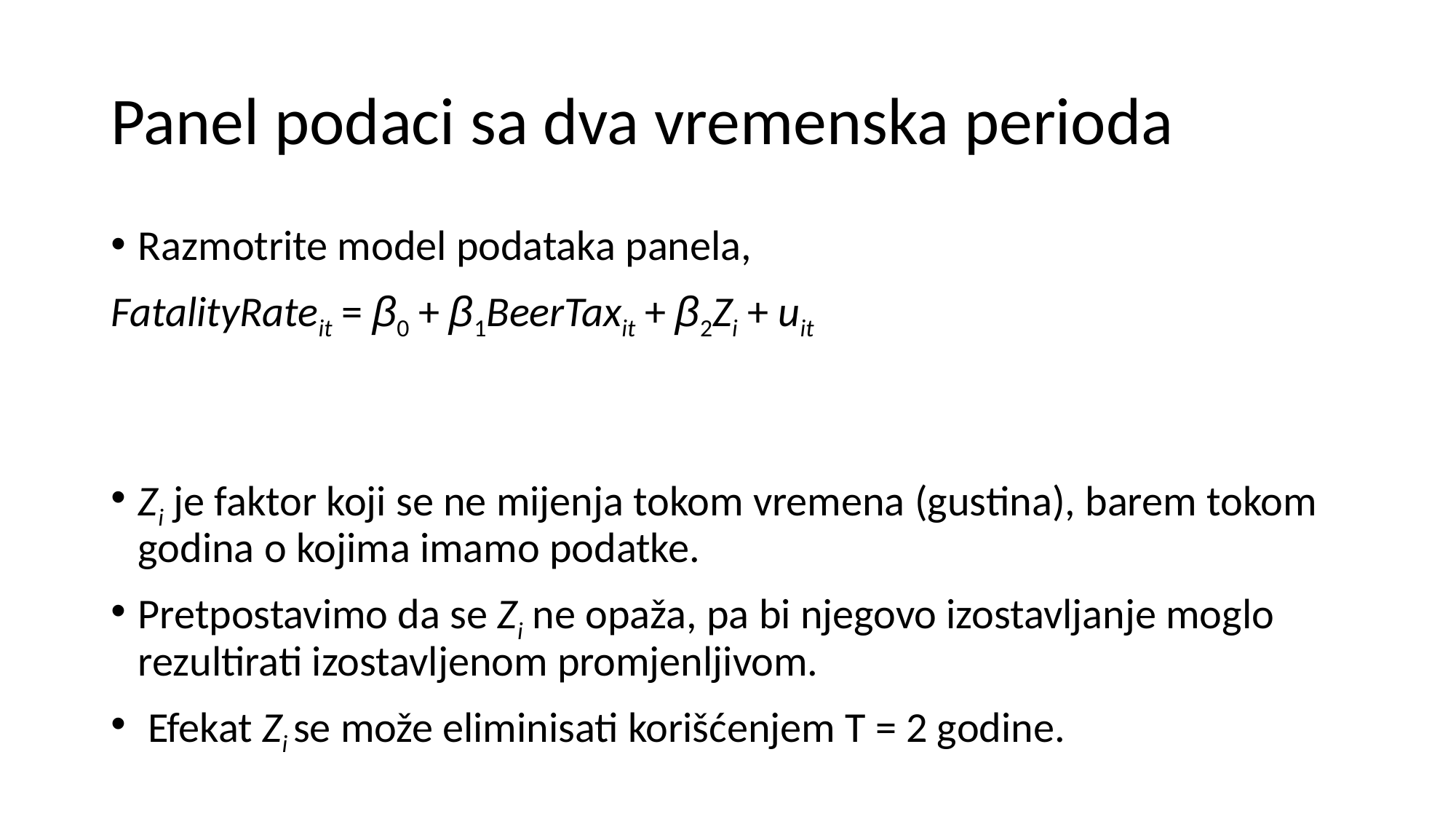

# Panel podaci sa dva vremenska perioda
Razmotrite model podataka panela,
FatalityRateit = β0 + β1BeerTaxit + β2Zi + uit

Zi je faktor koji se ne mijenja tokom vremena (gustina), barem tokom godina o kojima imamo podatke.
Pretpostavimo da se Zi ne opaža, pa bi njegovo izostavljanje moglo rezultirati izostavljenom promjenljivom.
 Efekat Zi se može eliminisati korišćenjem T = 2 godine.